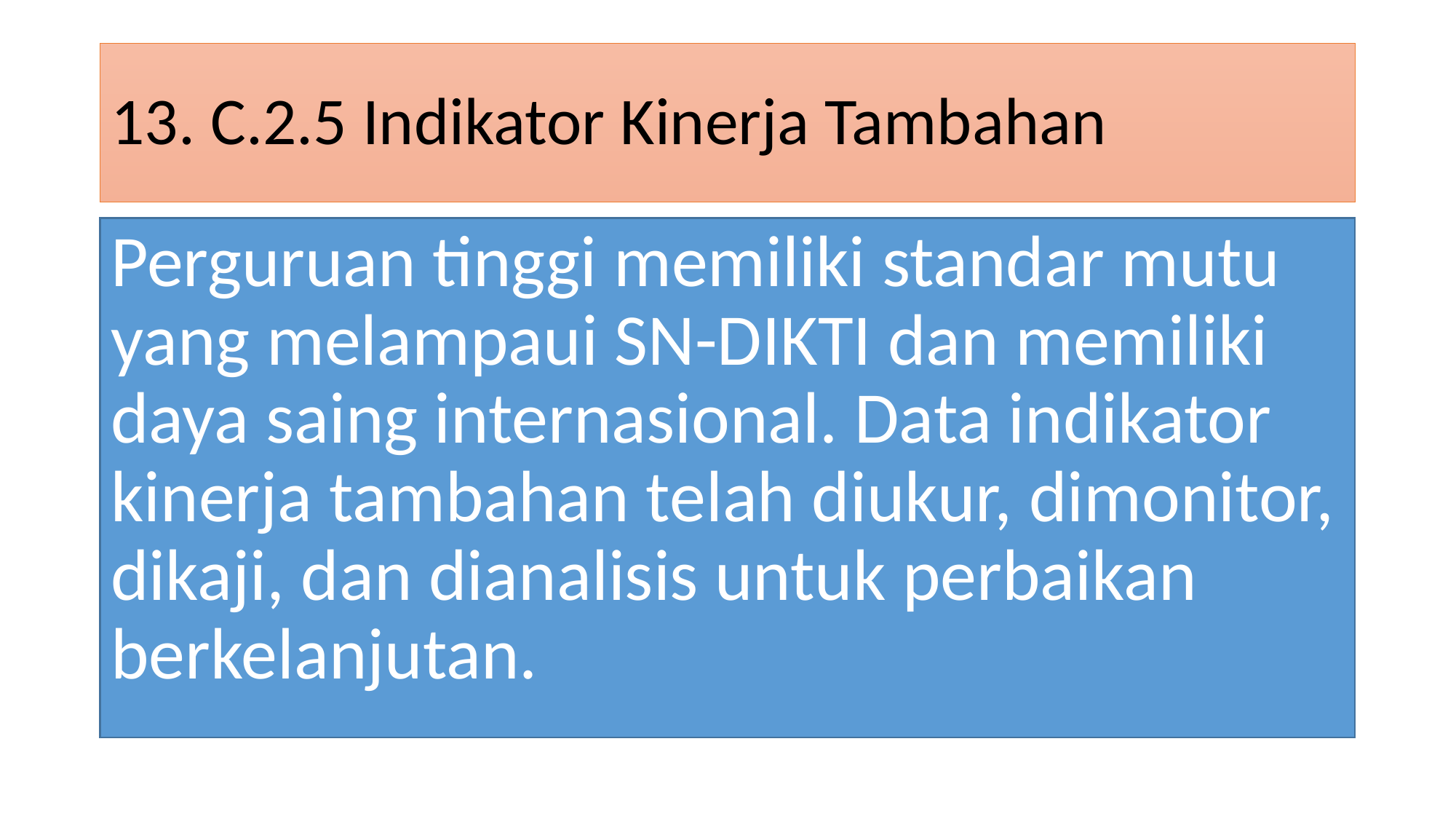

# 13. C.2.5 Indikator Kinerja Tambahan
Perguruan tinggi memiliki standar mutu yang melampaui SN-DIKTI dan memiliki daya saing internasional. Data indikator kinerja tambahan telah diukur, dimonitor, dikaji, dan dianalisis untuk perbaikan berkelanjutan.